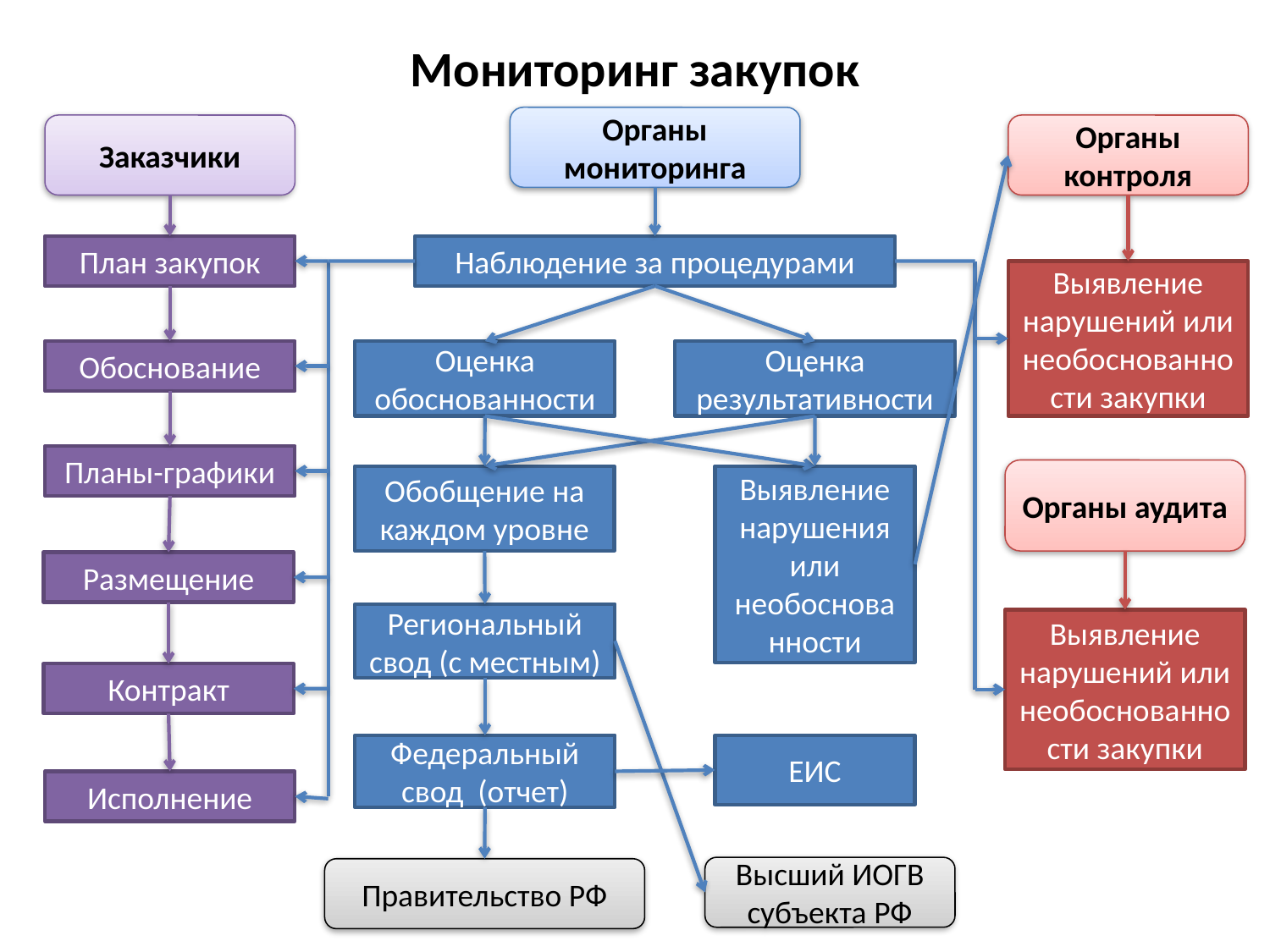

# Мониторинг закупок
Органы мониторинга
Заказчики
Органы контроля
План закупок
Наблюдение за процедурами
Выявление нарушений или необоснованности закупки
Обоснование
Оценка обоснованности
Оценка результативности
Планы-графики
Органы аудита
Обобщение на каждом уровне
Выявление нарушения или необоснованности
Размещение
Региональный свод (с местным)
Выявление нарушений или необоснованности закупки
Контракт
Федеральный свод  (отчет)
ЕИС
Исполнение
Высший ИОГВ субъекта РФ
Правительство РФ